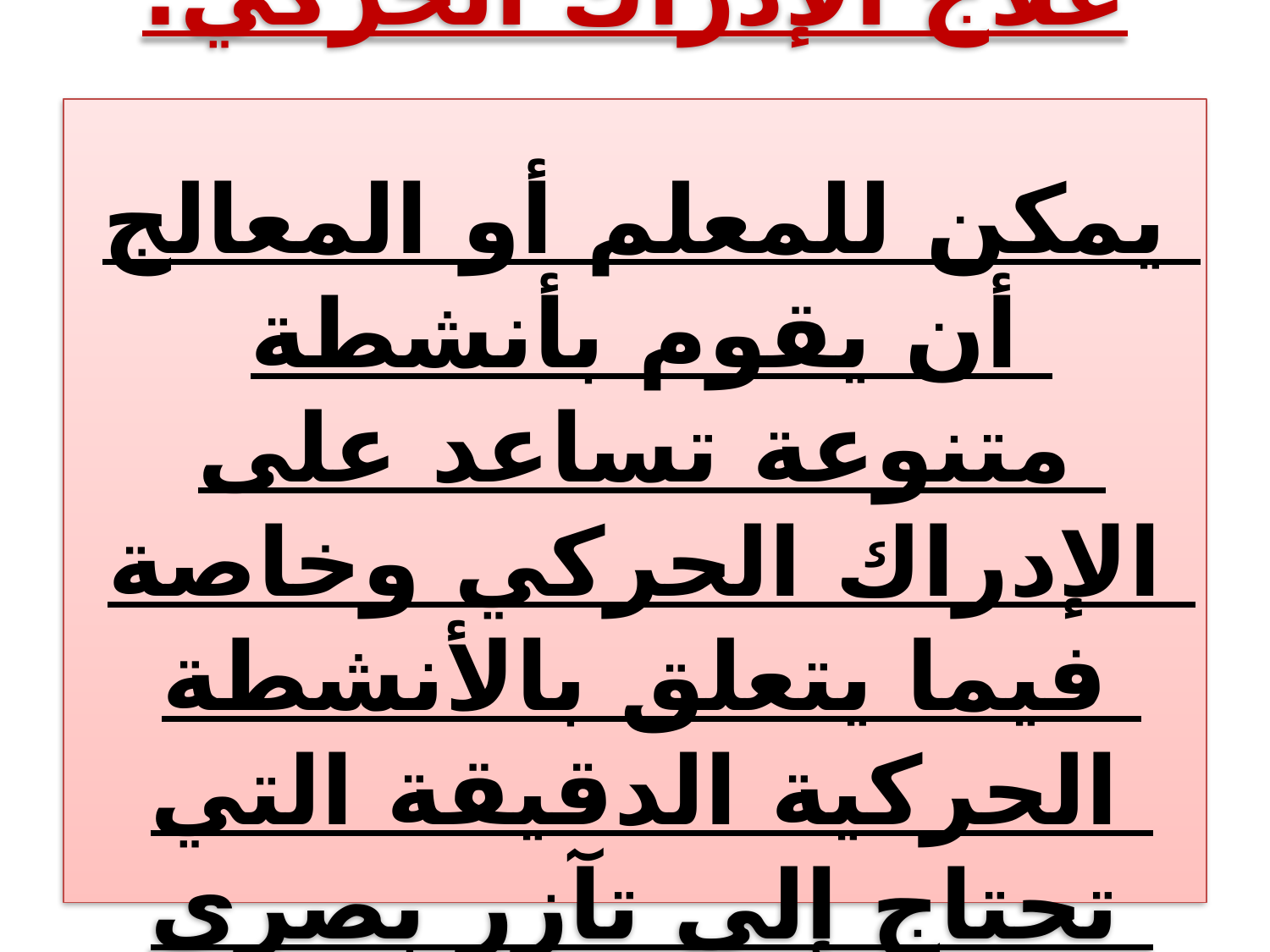

# علاج الإدراك الحركي: يمكن للمعلم أو المعالج أن يقوم بأنشطة متنوعة تساعد على الإدراك الحركي وخاصة فيما يتعلق بالأنشطة الحركية الدقيقة التي تحتاج إلى تآزر بصري وحركي مثل: